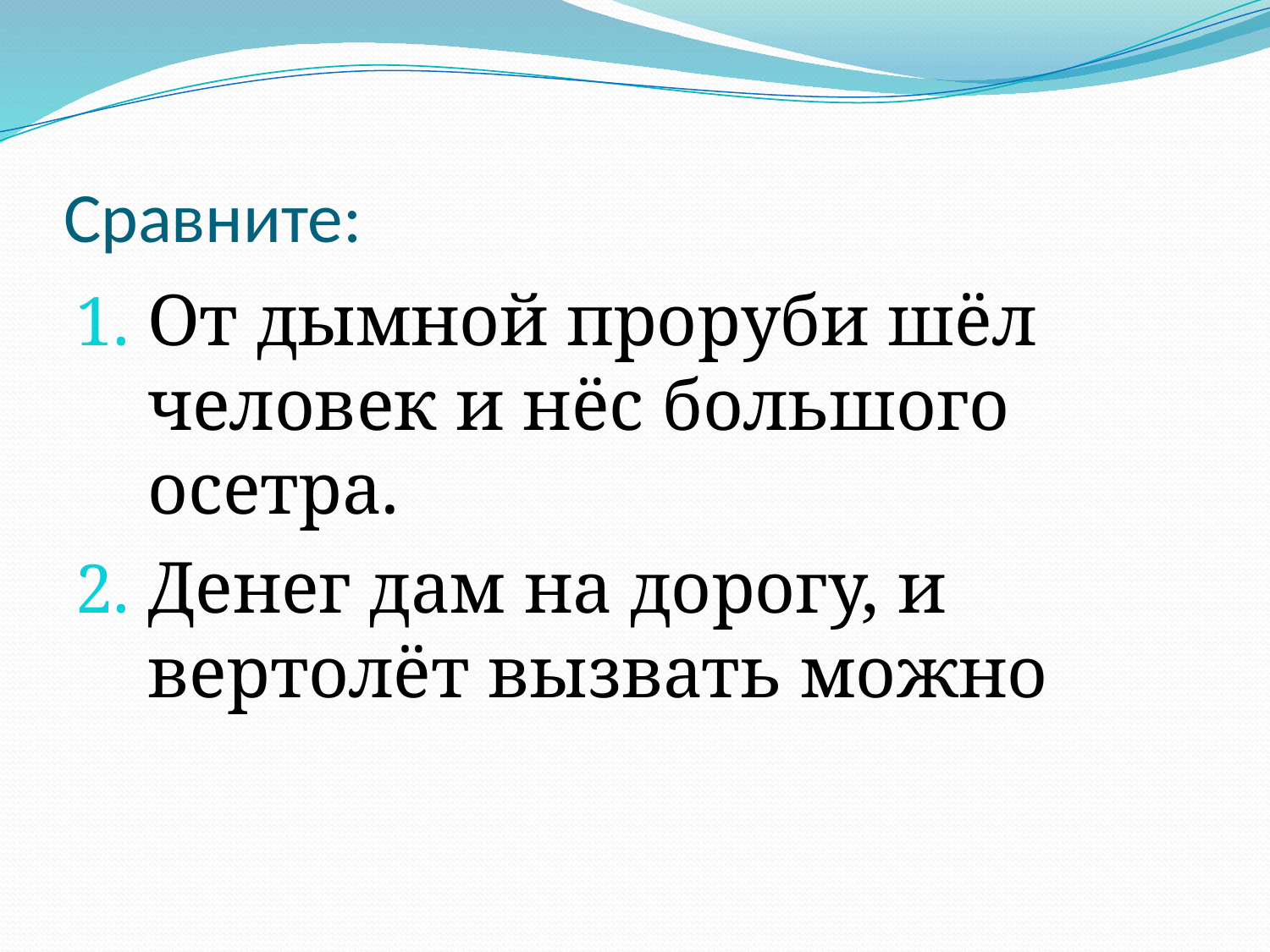

# Сравните:
От дымной проруби шёл человек и нёс большого осетра.
Денег дам на дорогу, и вертолёт вызвать можно